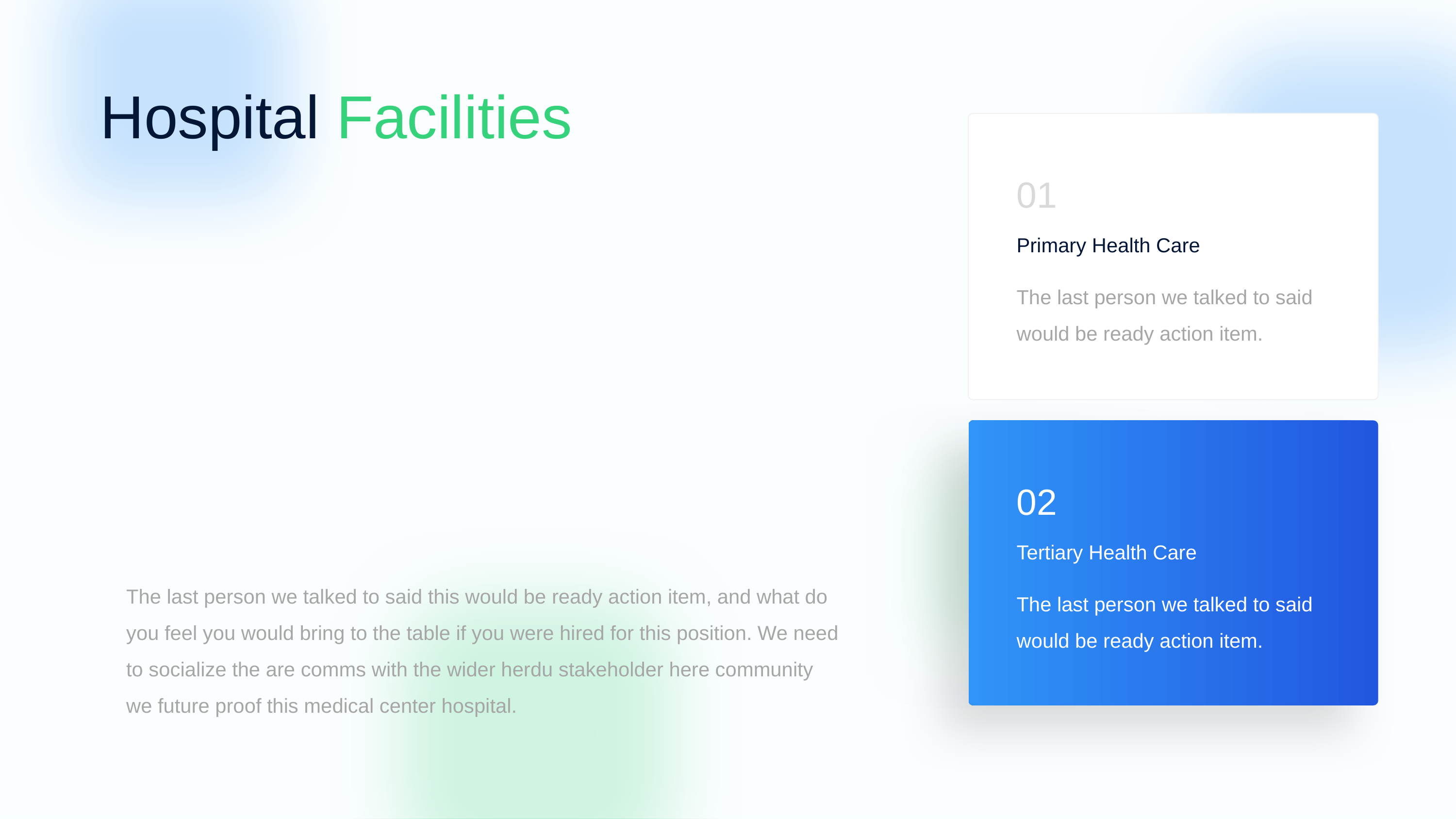

Hospital Facilities

01

Primary Health Care
The last person we talked to said would be ready action item.

02
Tertiary Health Care
The last person we talked to said this would be ready action item, and what do you feel you would bring to the table if you were hired for this position. We need to socialize the are comms with the wider herdu stakeholder here community we future proof this medical center hospital.
The last person we talked to said would be ready action item.